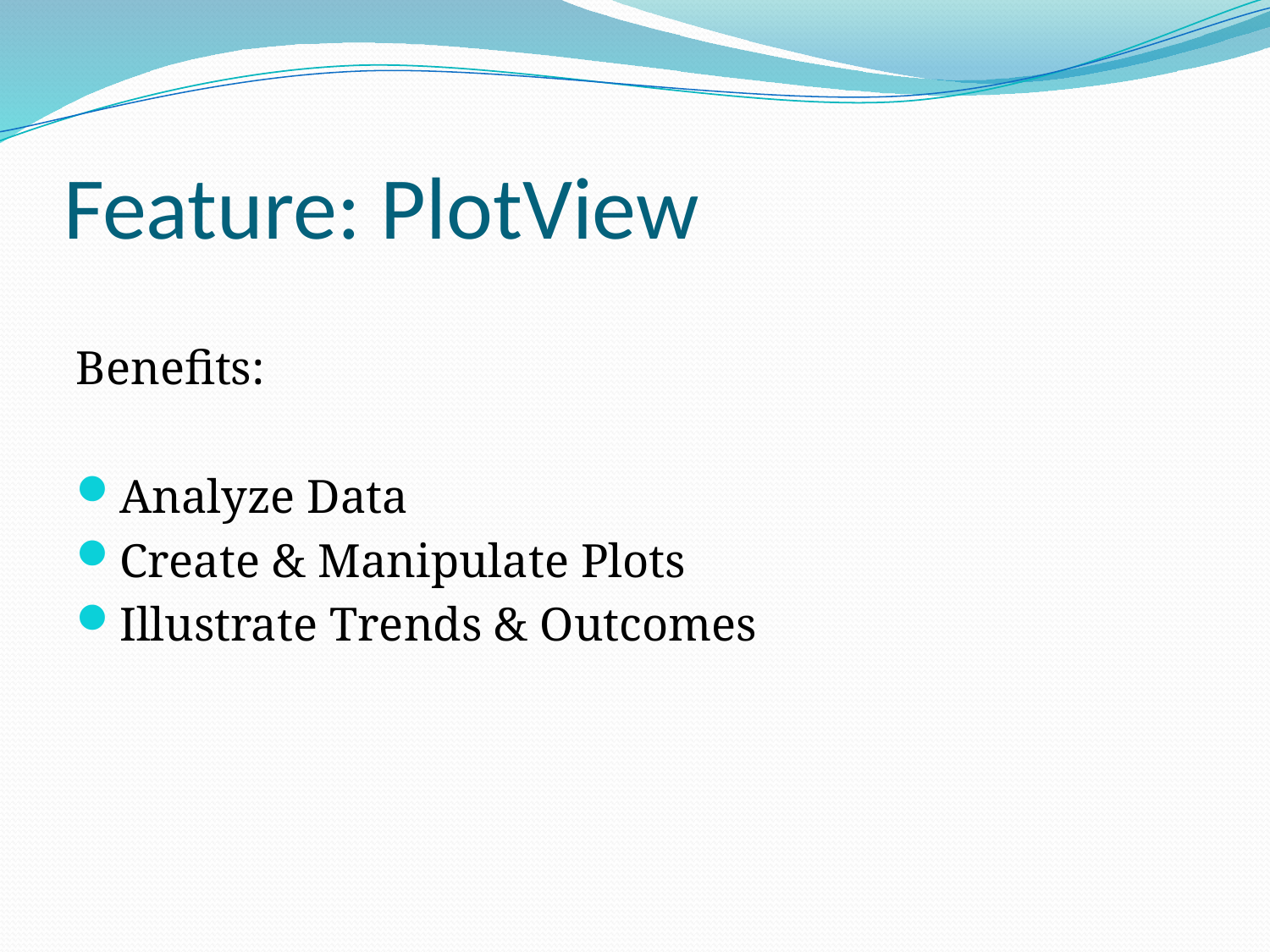

# Feature: PlotView

Benefits:

Analyze Data
Create & Manipulate Plots
Illustrate Trends & Outcomes